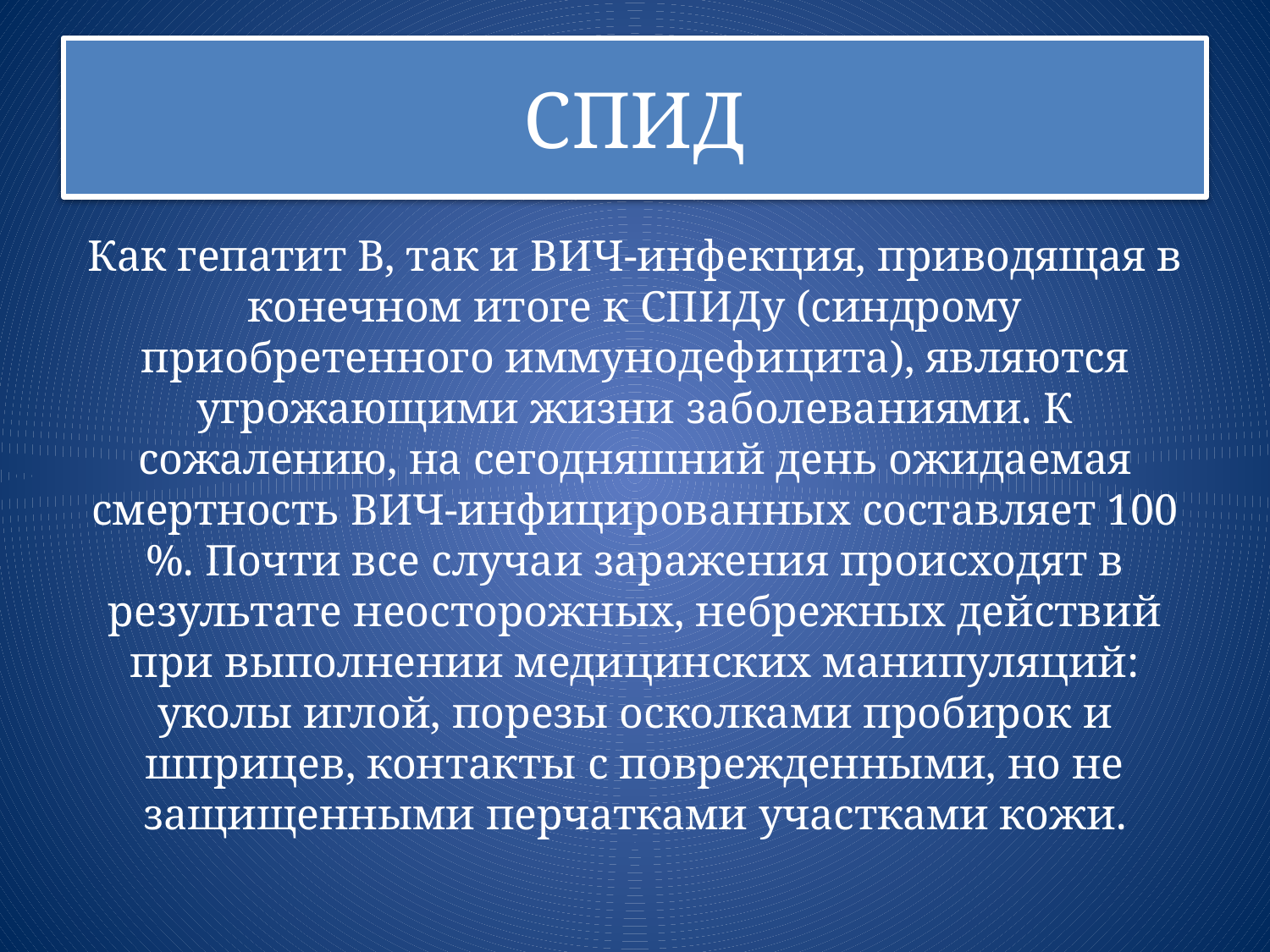

# СПИД
Как гепатит В, так и ВИЧ-инфекция, приводящая в конечном итоге к СПИДу (синдрому приобретенного иммунодефицита), являются угрожающими жизни заболеваниями. К сожалению, на сегодняшний день ожидаемая смертность ВИЧ-инфицированных составляет 100 %. Почти все случаи заражения происходят в результате неосторожных, небрежных действий при выполнении медицинских манипуляций: уколы иглой, порезы осколками пробирок и шприцев, контакты с поврежденными, но не защищенными перчатками участками кожи.